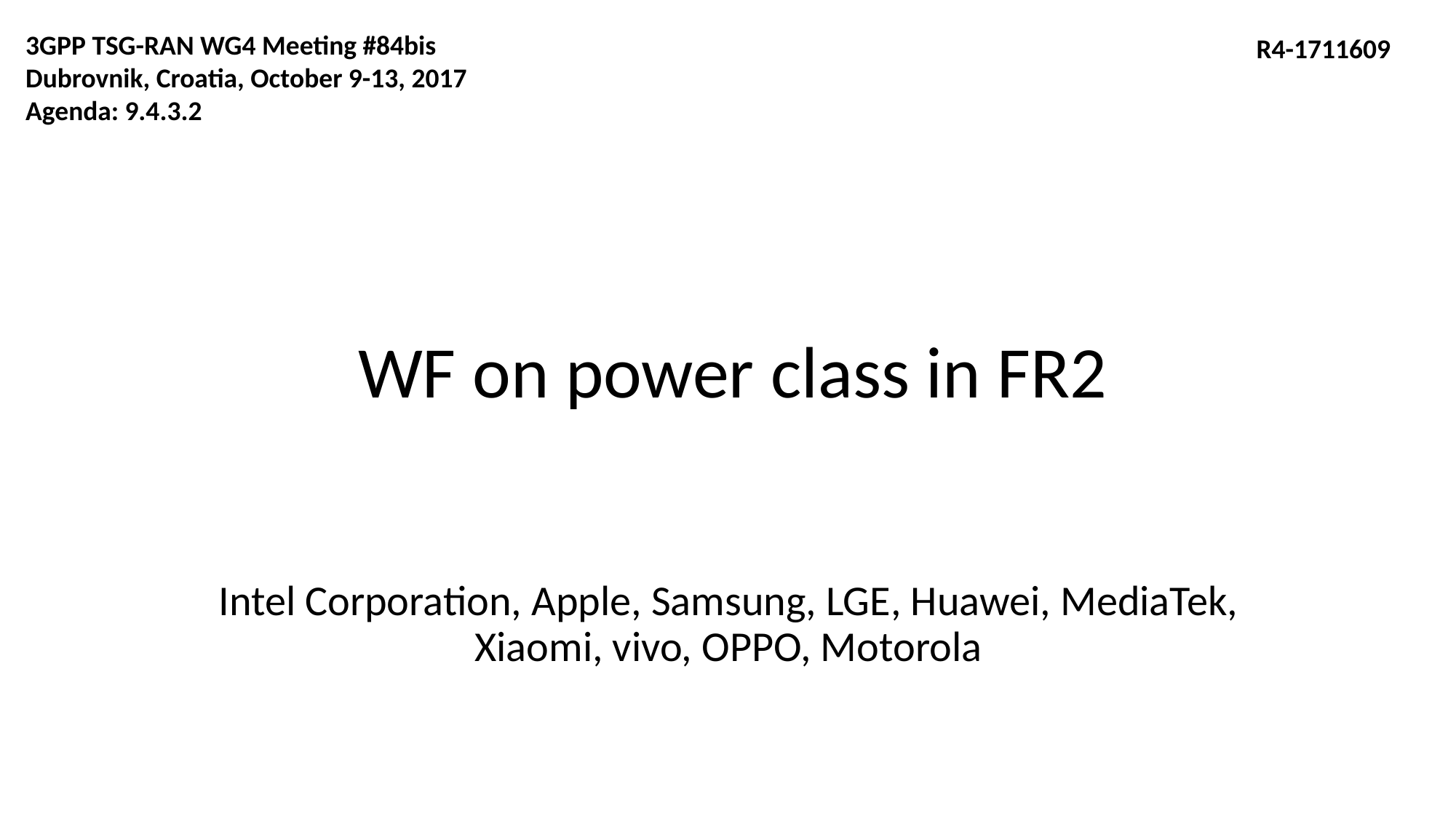

3GPP TSG-RAN WG4 Meeting #84bis
Dubrovnik, Croatia, October 9-13, 2017
Agenda: 9.4.3.2
R4-1711609
# WF on power class in FR2
Intel Corporation, Apple, Samsung, LGE, Huawei, MediaTek, Xiaomi, vivo, OPPO, Motorola